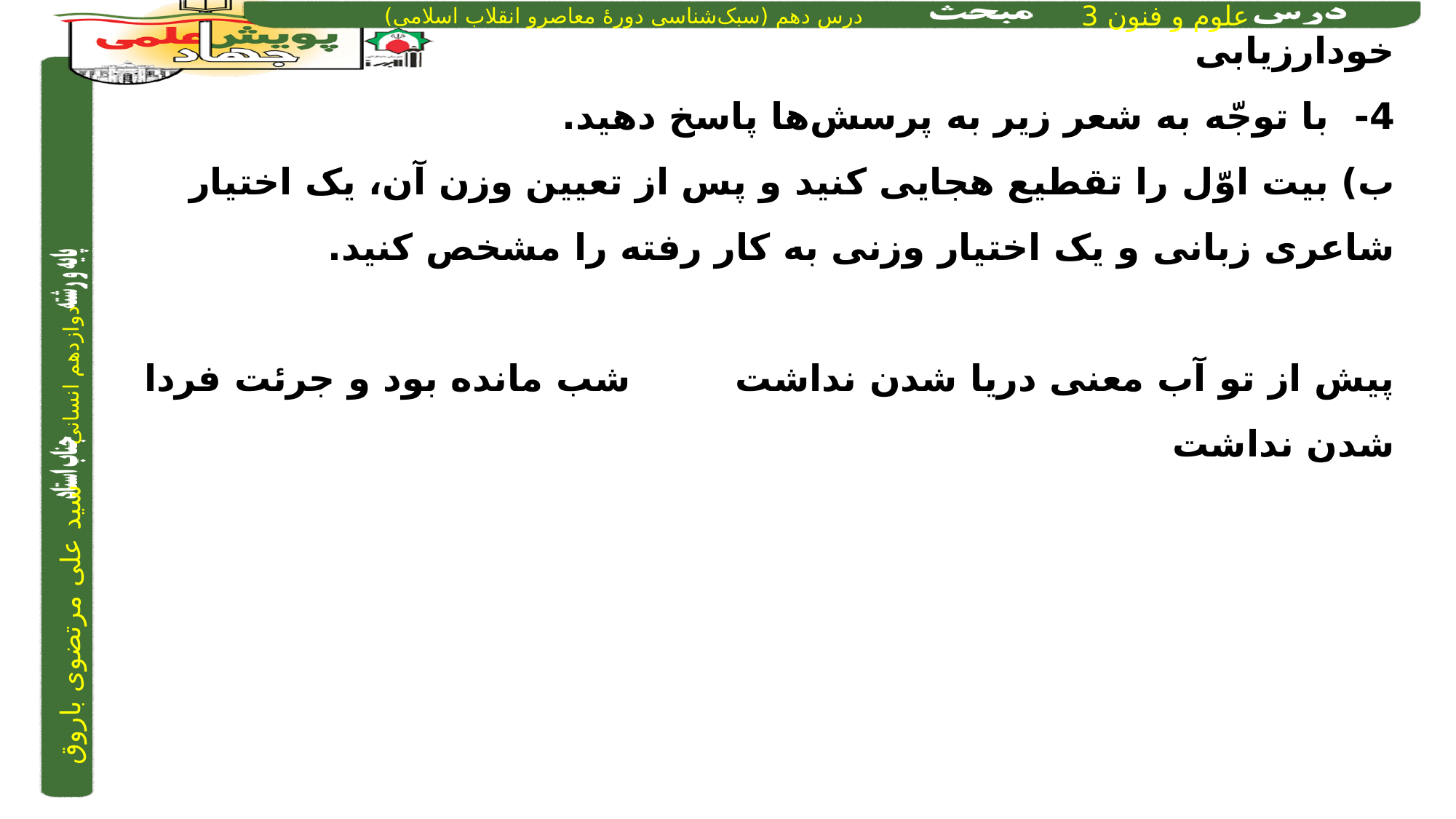

خودارزیابی
4-  با توجّه به شعر زیر به پرسش‌ها پاسخ دهید.
ب) بیت اوّل را تقطیع هجایی کنید و پس از تعیین وزن آن، یک اختیار شاعری زبانی و یک اختیار وزنی به کار رفته را مشخص کنید.

پیش از تو آب معنی دریا شدن نداشت 		شب مانده بود و جرئت فردا شدن نداشت